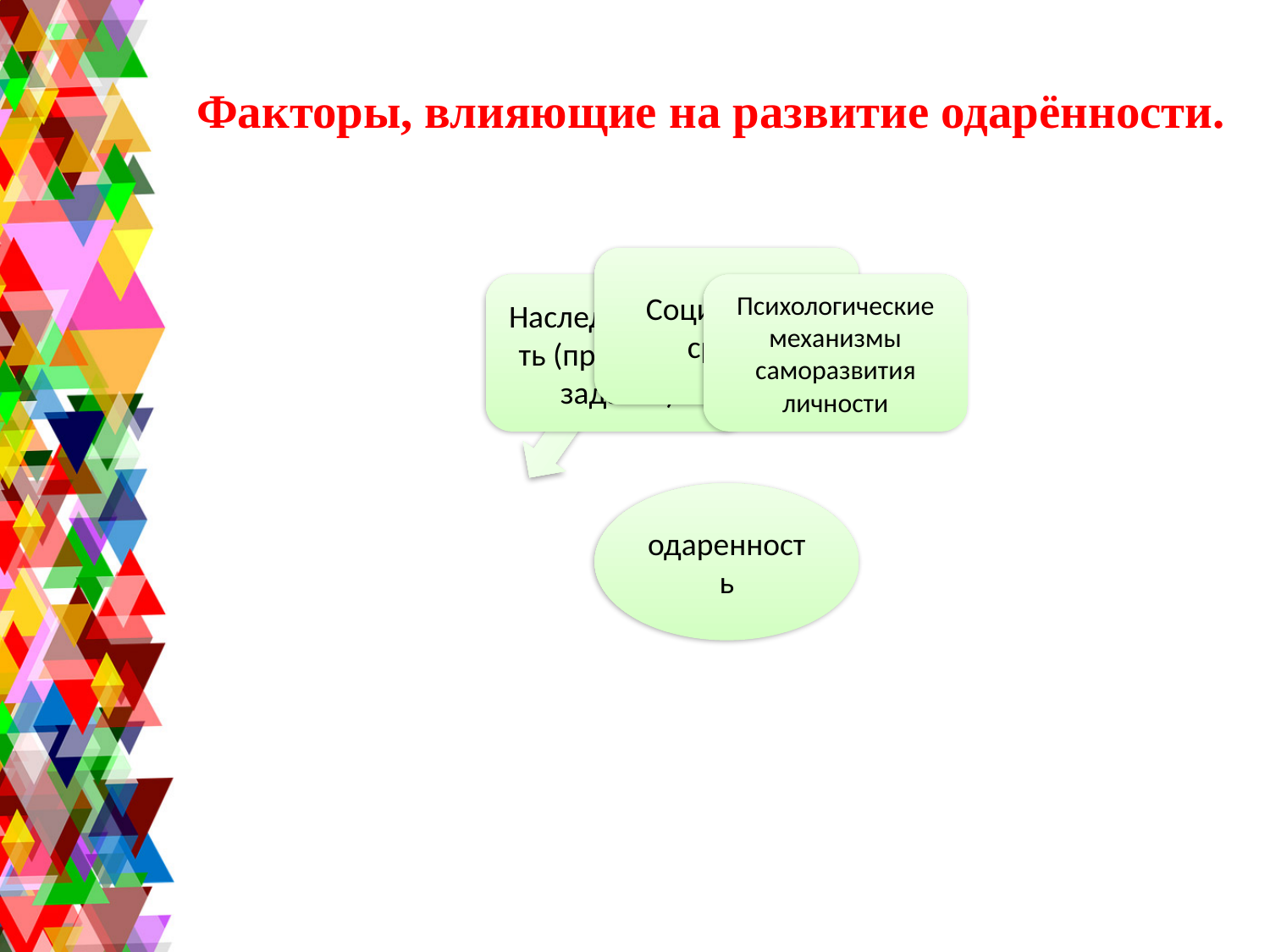

# Факторы, влияющие на развитие одарённости.
одаренность